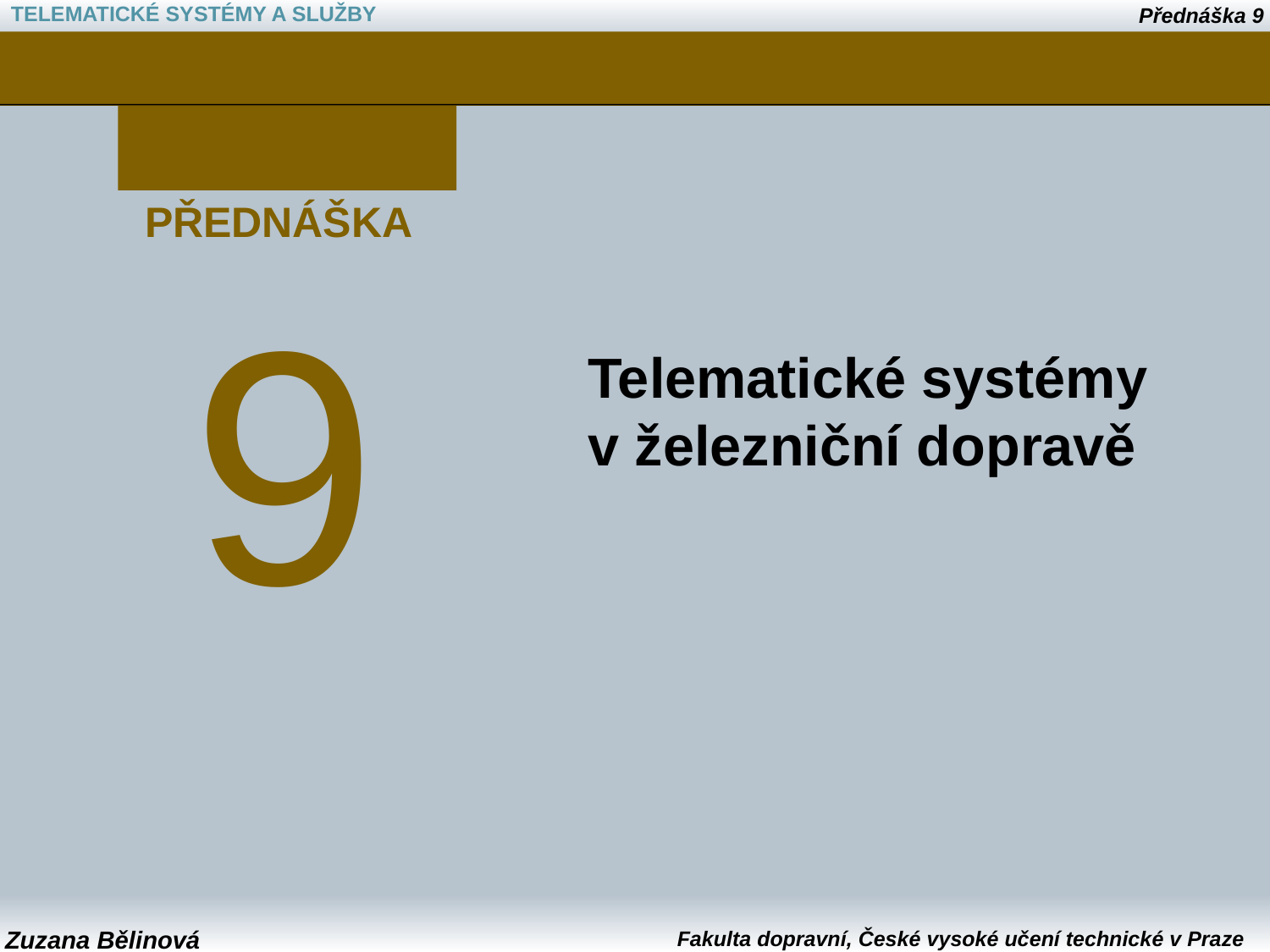

PŘEDNÁŠKA
9

Telematické systémy v železniční dopravě